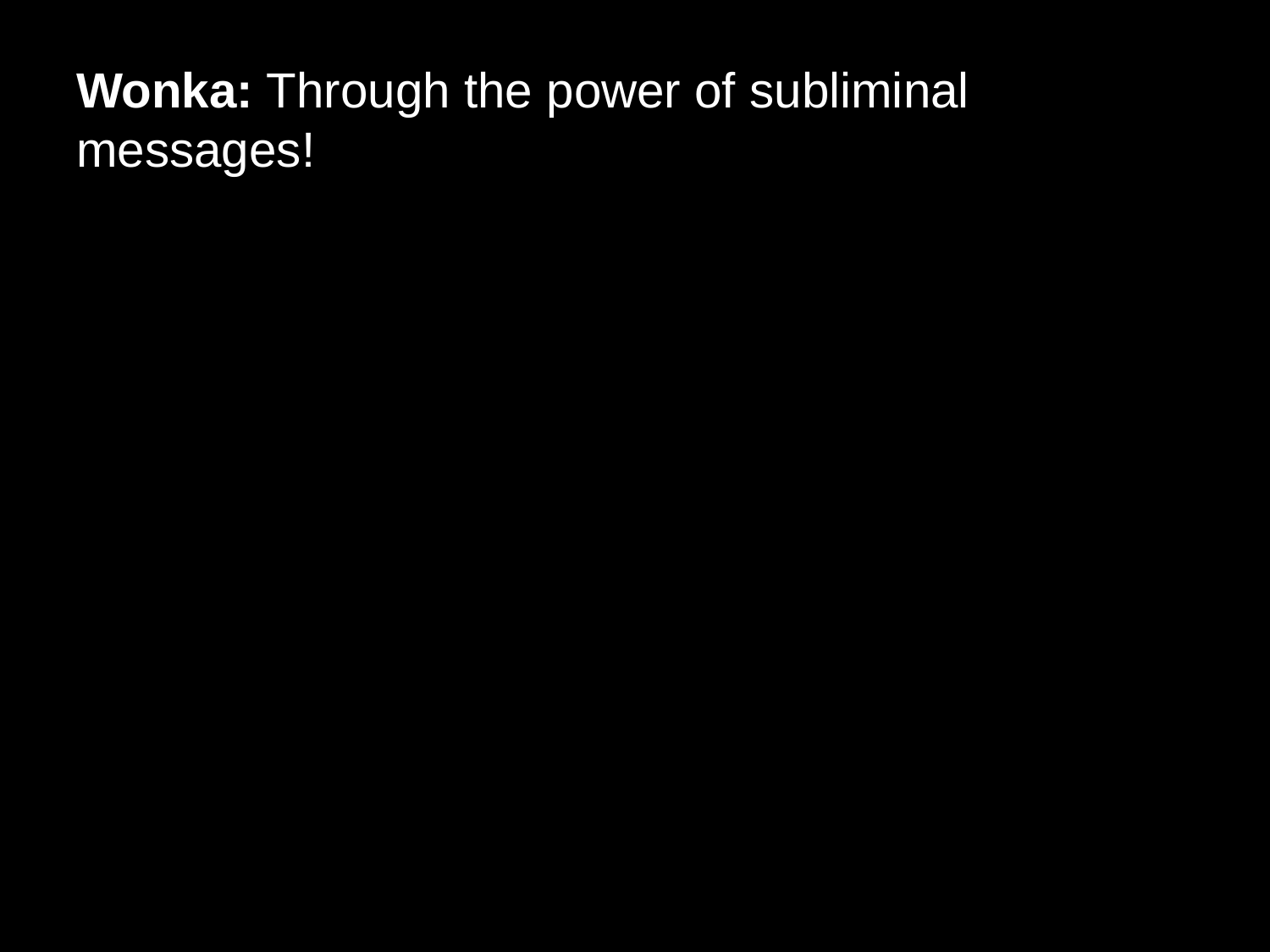

# Wonka: Through the power of subliminal messages!